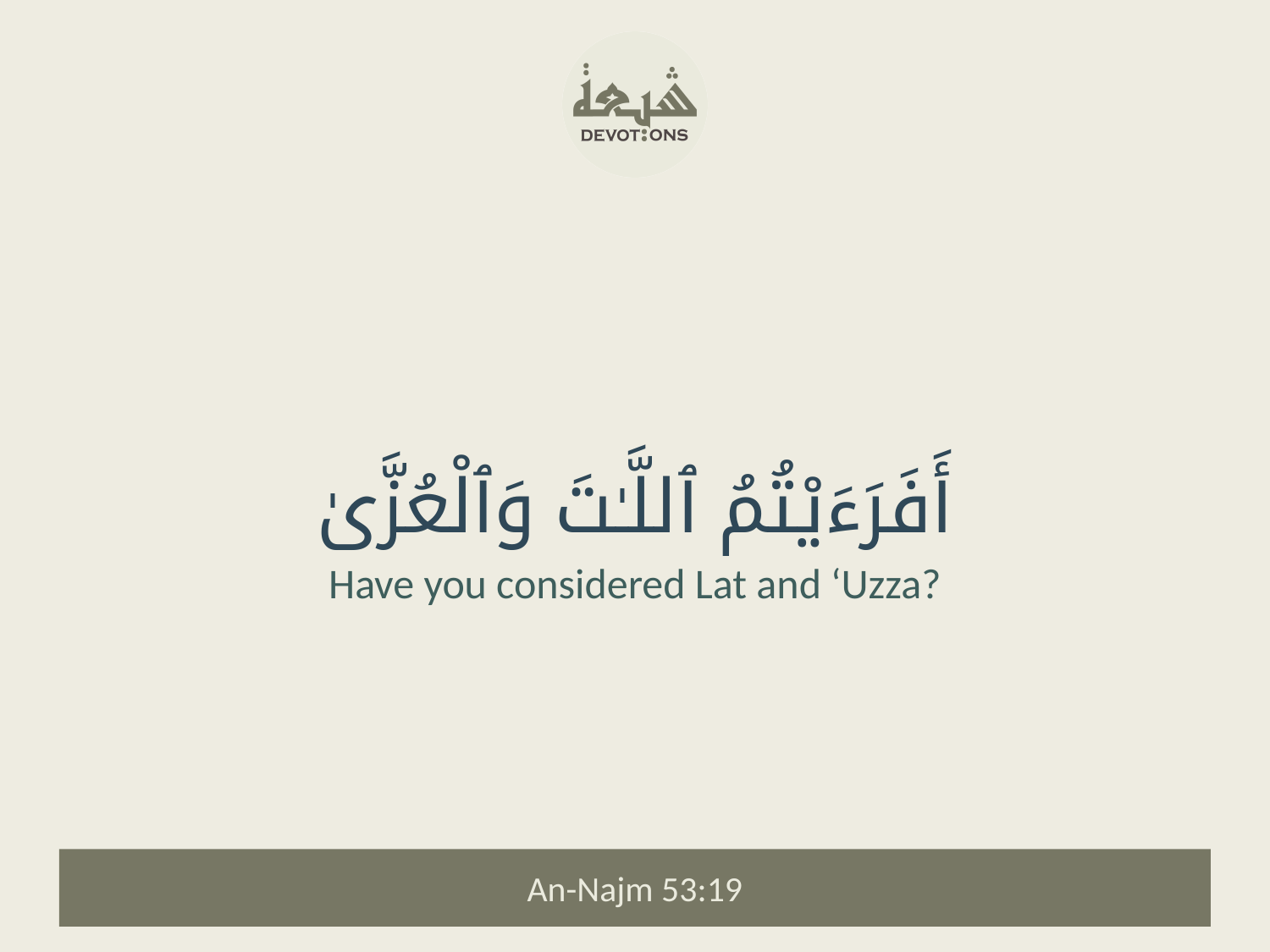

أَفَرَءَيْتُمُ ٱللَّـٰتَ وَٱلْعُزَّىٰ
Have you considered Lat and ‘Uzza?
An-Najm 53:19